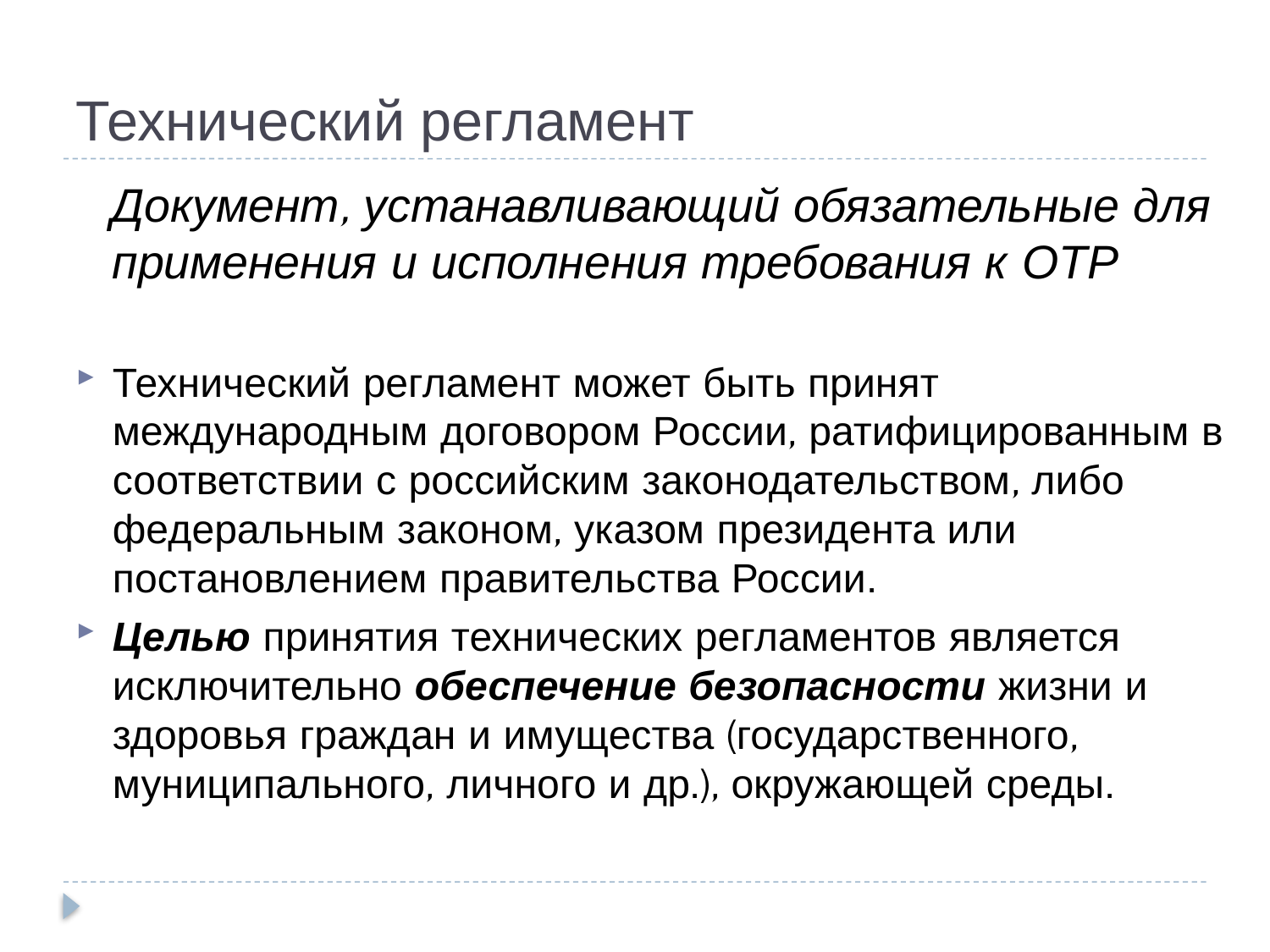

# Технический регламент
Документ, устанавливающий обязательные для применения и исполнения требования к ОТР

Технический регламент может быть принят международным договором России, ратифицированным в соответствии с российским законодательством, либо федеральным законом, указом президента или постановлением правительства России.
Целью принятия технических регламентов является исключительно обеспечение безопасности жизни и здоровья граждан и имущества (государственного, муниципального, личного и др.), окружающей среды.